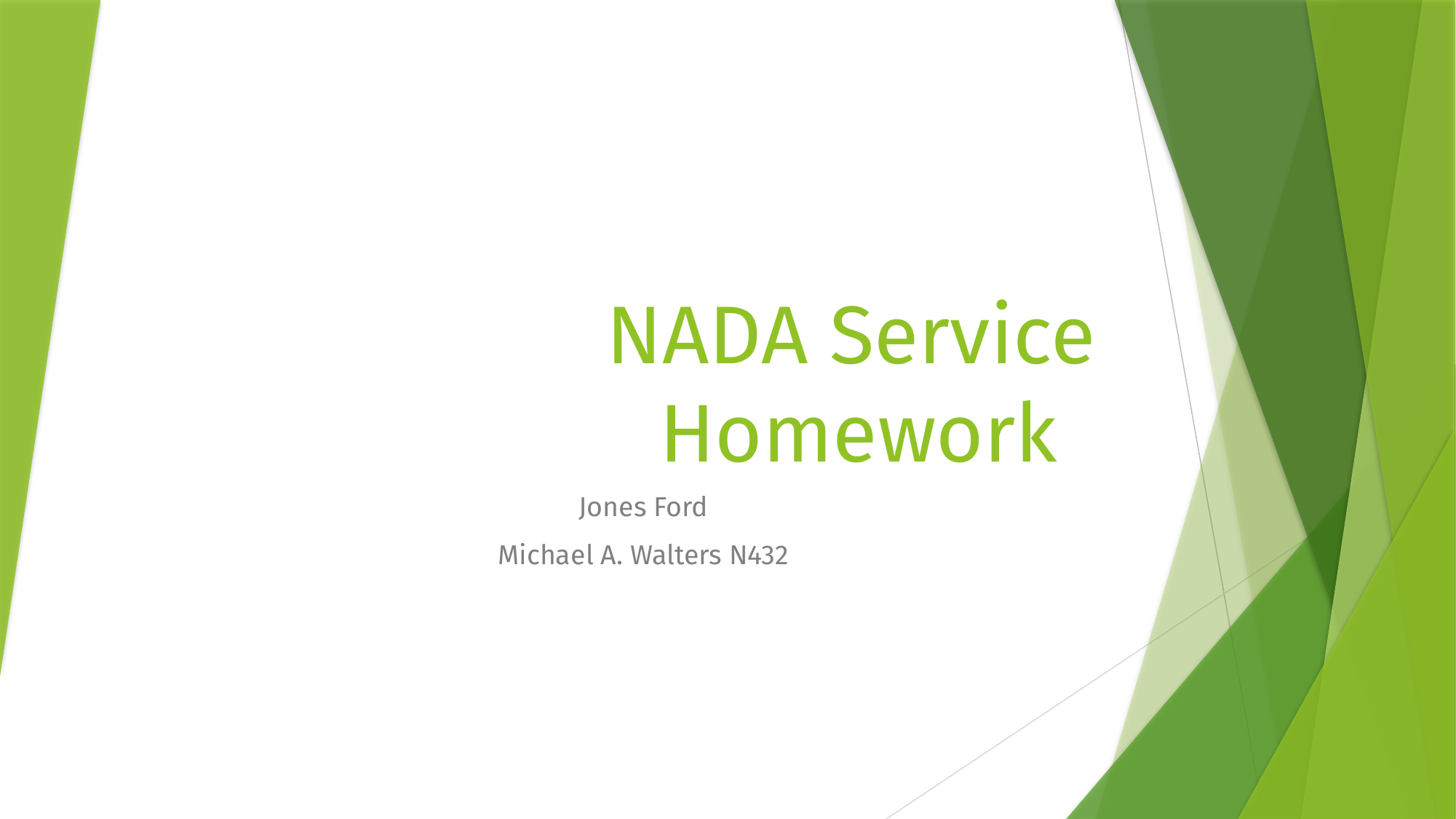

# NADA Service Homework
Jones Ford
Michael A. Walters N432